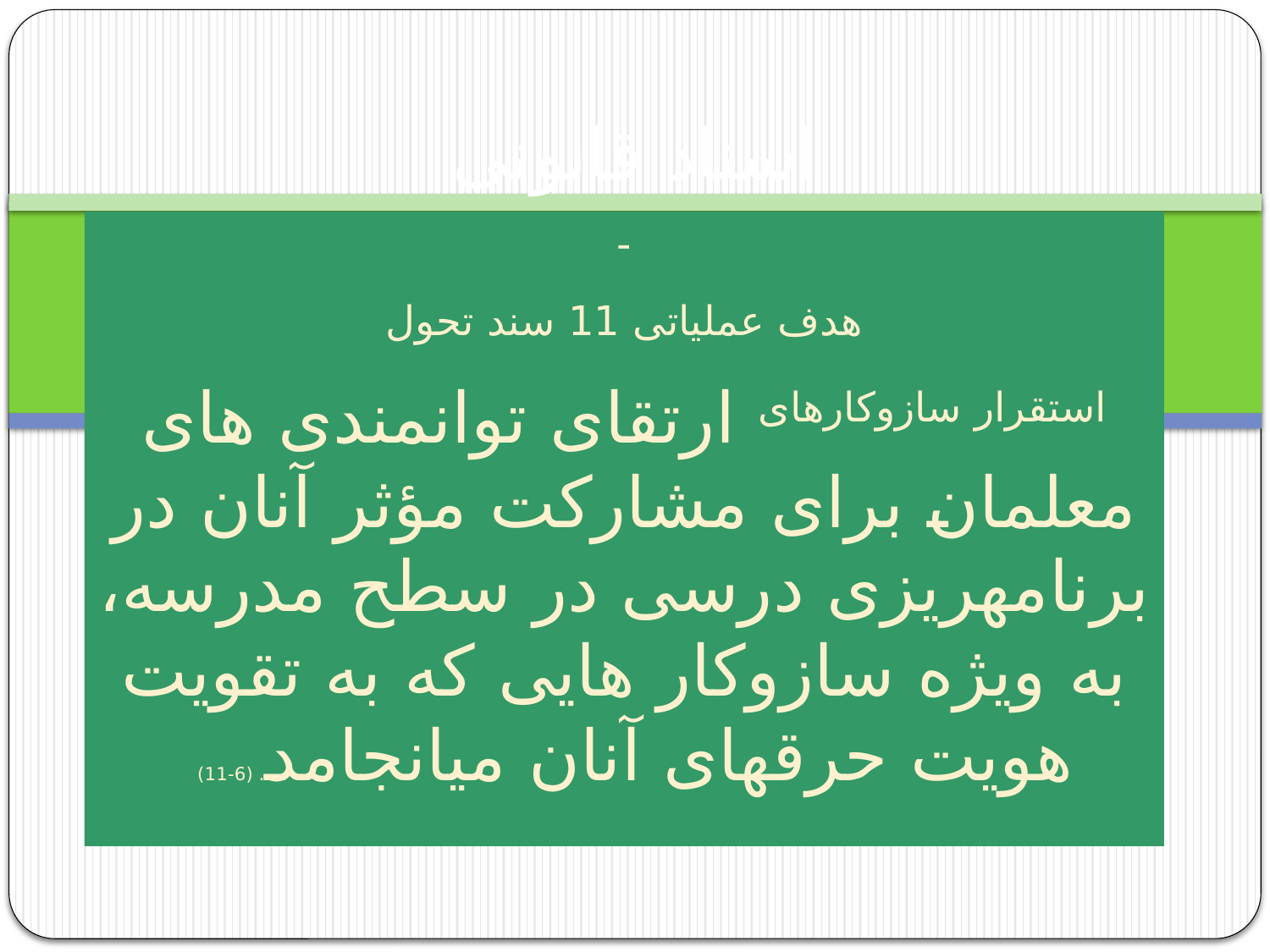

# اسناد قانونی
-
هدف عملیاتی 11 سند تحول
استقرار سازوکارهای ارتقای توانمندی های معلمان برای مشارکت مؤثر آنان در برنامه‏ریزی درسی در سطح مدرسه، به ویژه سازوکار هایی که به تقویت هویت حرقه‏ای آنان می‏انجامد. (6-11)